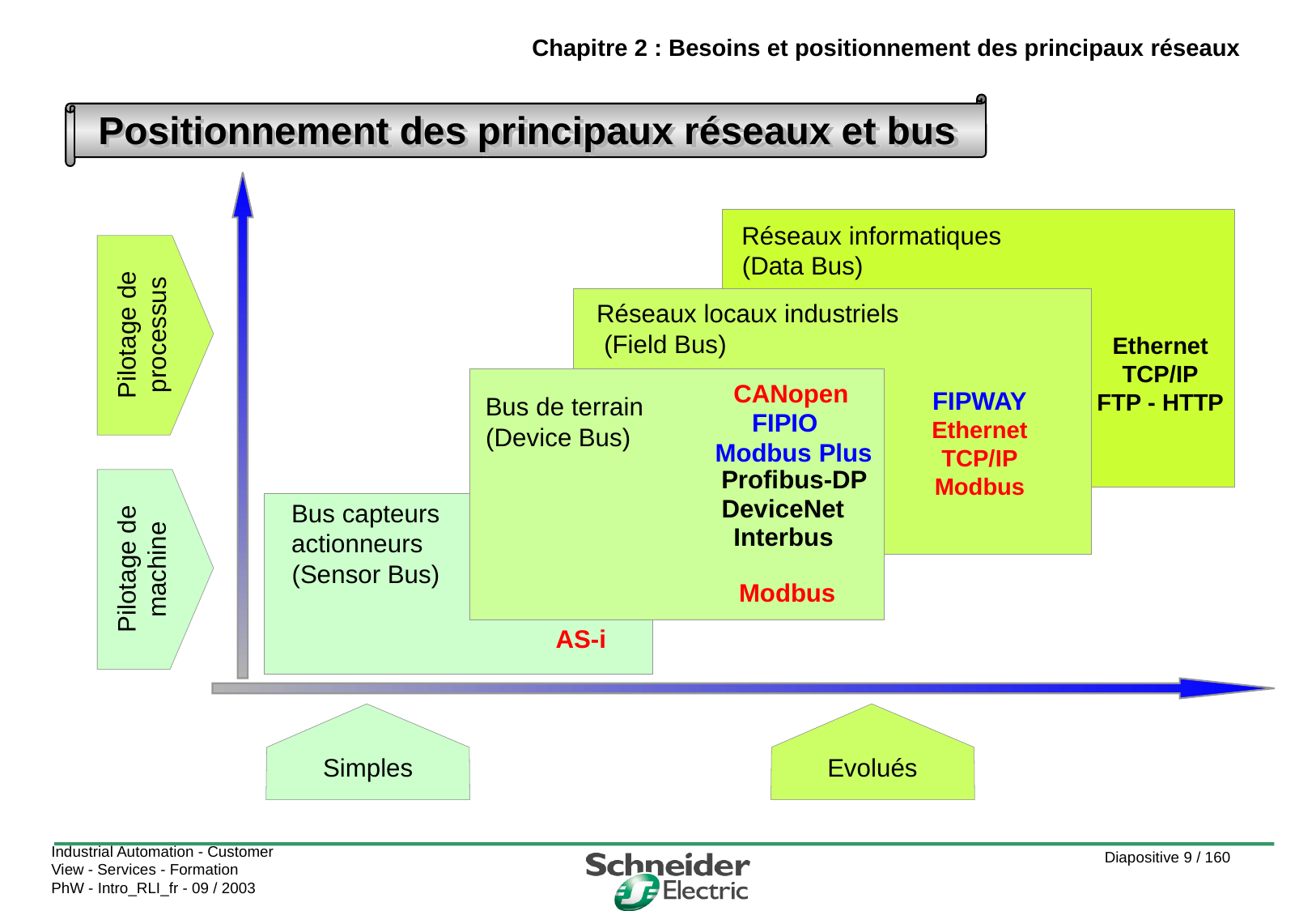

Chapitre 2 : Besoins et positionnement des principaux réseaux

Positionnement des principaux réseaux et bus

Réseaux informatiques
(Data Bus)
Ethernet TCP/IP
FTP - HTTP

Pilotage de
processus

Pilotage de
machine

Réseaux locaux industriels
(Field Bus)
FIPWAY
Ethernet
TCP/IP
Modbus

CANopen

Bus de terrain
FIPIO

(
Device
 Bus)
Modbus Plus
Profibus-DP
DeviceNet
Interbus
Modbus

Bus capteurs
actionneurs
(
Sensor
 Bus)

AS-i

Simples
Evolués
Industrial Automation - Customer View - Services - Formation
PhW - Intro_RLI_fr - 09 / 2003